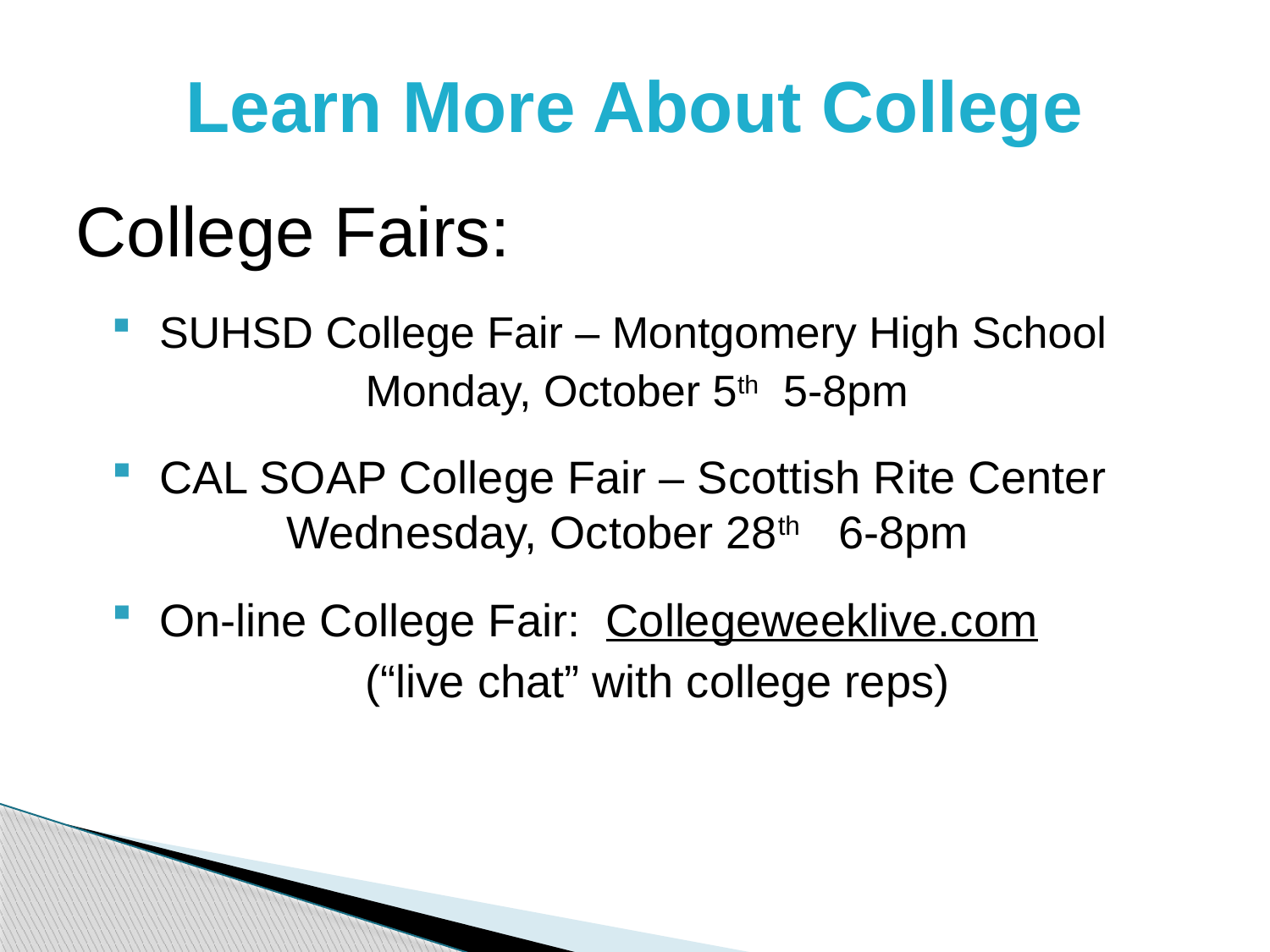

# Learn More About College
College Fairs:

SUHSD College Fair – Montgomery High School
		Monday, October 5th  5-8pm

CAL SOAP College Fair – Scottish Rite Center 		Wednesday, October 28th   6-8pm

On-line College Fair:  Collegeweeklive.com
		(“live chat” with college reps)